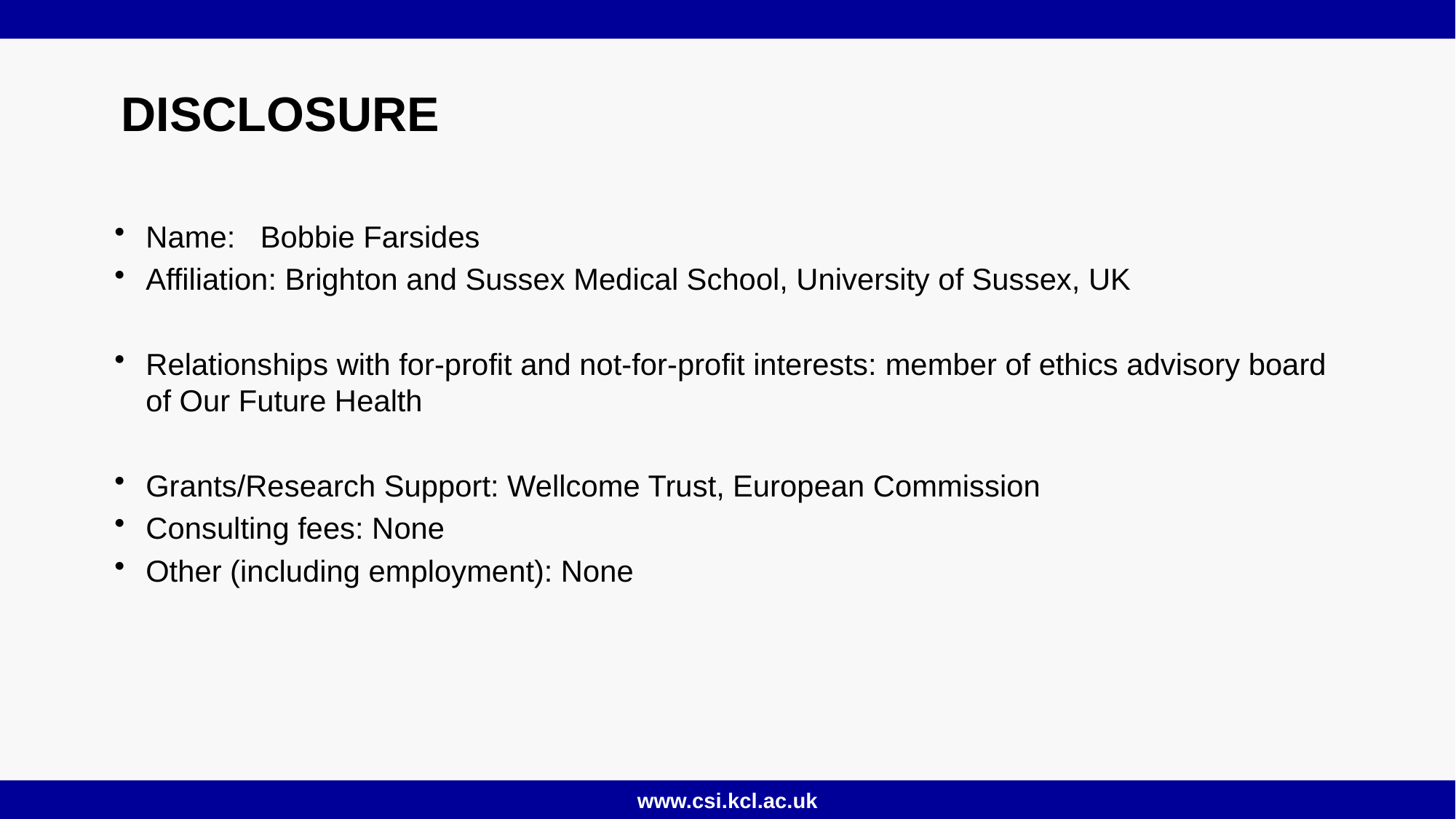

# DISCLOSURE​
​
Name:   ​Bobbie Farsides
Affiliation: Brighton and Sussex Medical School, University of Sussex, UK

Relationships with for-profit and not-for-profit interests: ​member of ethics advisory board of Our Future Health
​
Grants/Research Support: Wellcome Trust, European Commission
Consulting fees: None
Other (including employment): None